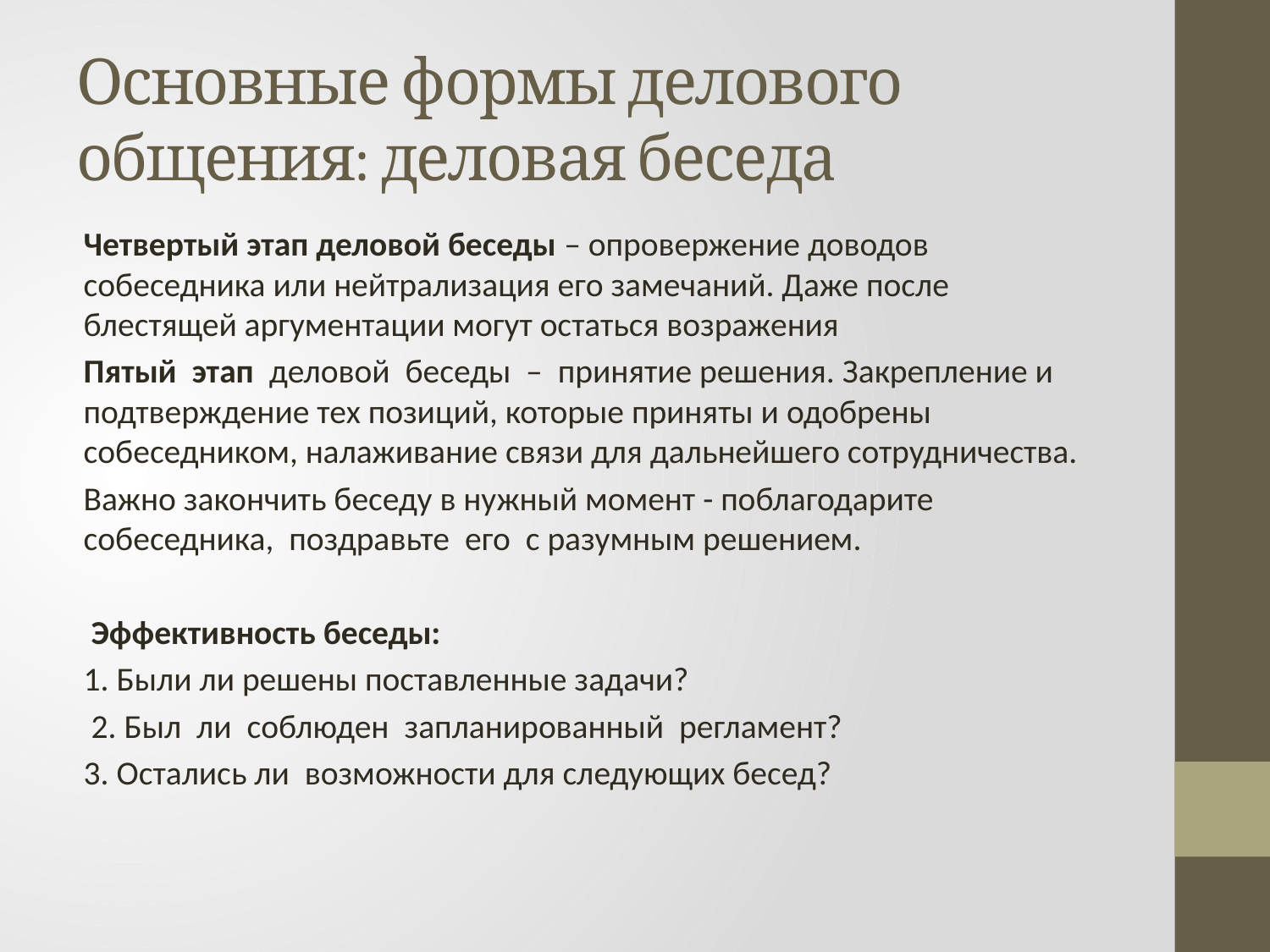

# Основные формы делового общения: деловая беседа
Четвертый этап деловой беседы – опровержение доводов собеседника или нейтрализация его замечаний. Даже после блестящей аргументации могут остаться возражения
Пятый  этап  деловой  беседы  –  принятие решения. Закрепление и подтверждение тех позиций, которые приняты и одобрены собеседником, налаживание связи для дальнейшего сотрудничества.
Важно закончить беседу в нужный момент - поблагодарите  собеседника,  поздравьте  его  с разумным решением.

 Эффективность беседы:
1. Были ли решены поставленные задачи?
 2. Был  ли  соблюден  запланированный  регламент?
3. Остались ли  возможности для следующих бесед?